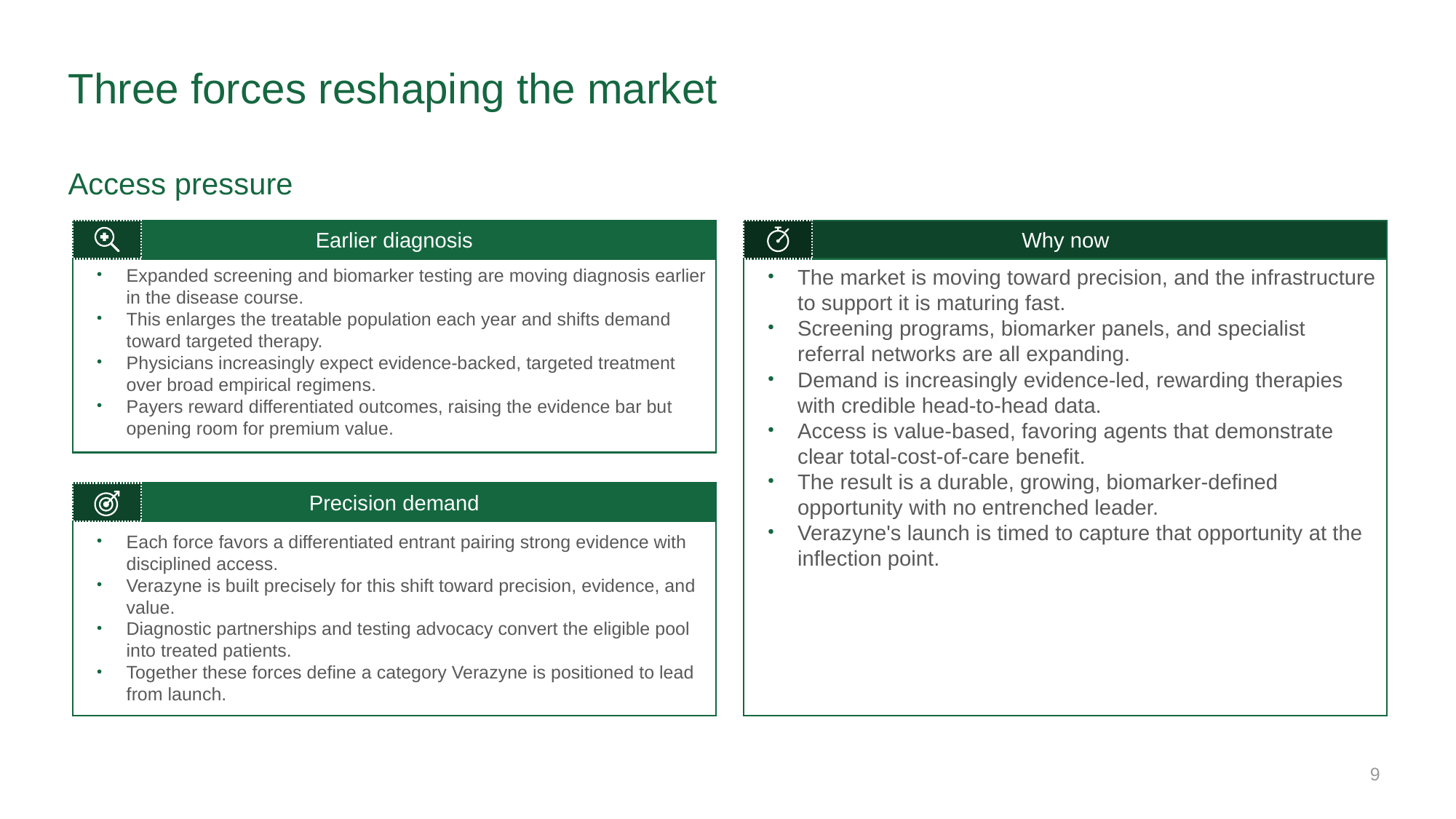

Earlier diagnosis
Why now
# Three forces reshaping the market
Access pressure
Precision demand

Expanded screening and biomarker testing are moving diagnosis earlier in the disease course.
This enlarges the treatable population each year and shifts demand toward targeted therapy.
Physicians increasingly expect evidence-backed, targeted treatment over broad empirical regimens.
Payers reward differentiated outcomes, raising the evidence bar but opening room for premium value.
The market is moving toward precision, and the infrastructure to support it is maturing fast.
Screening programs, biomarker panels, and specialist referral networks are all expanding.
Demand is increasingly evidence-led, rewarding therapies with credible head-to-head data.
Access is value-based, favoring agents that demonstrate clear total-cost-of-care benefit.
The result is a durable, growing, biomarker-defined opportunity with no entrenched leader.
Verazyne's launch is timed to capture that opportunity at the inflection point.

Each force favors a differentiated entrant pairing strong evidence with disciplined access.
Verazyne is built precisely for this shift toward precision, evidence, and value.
Diagnostic partnerships and testing advocacy convert the eligible pool into treated patients.
Together these forces define a category Verazyne is positioned to lead from launch.
9